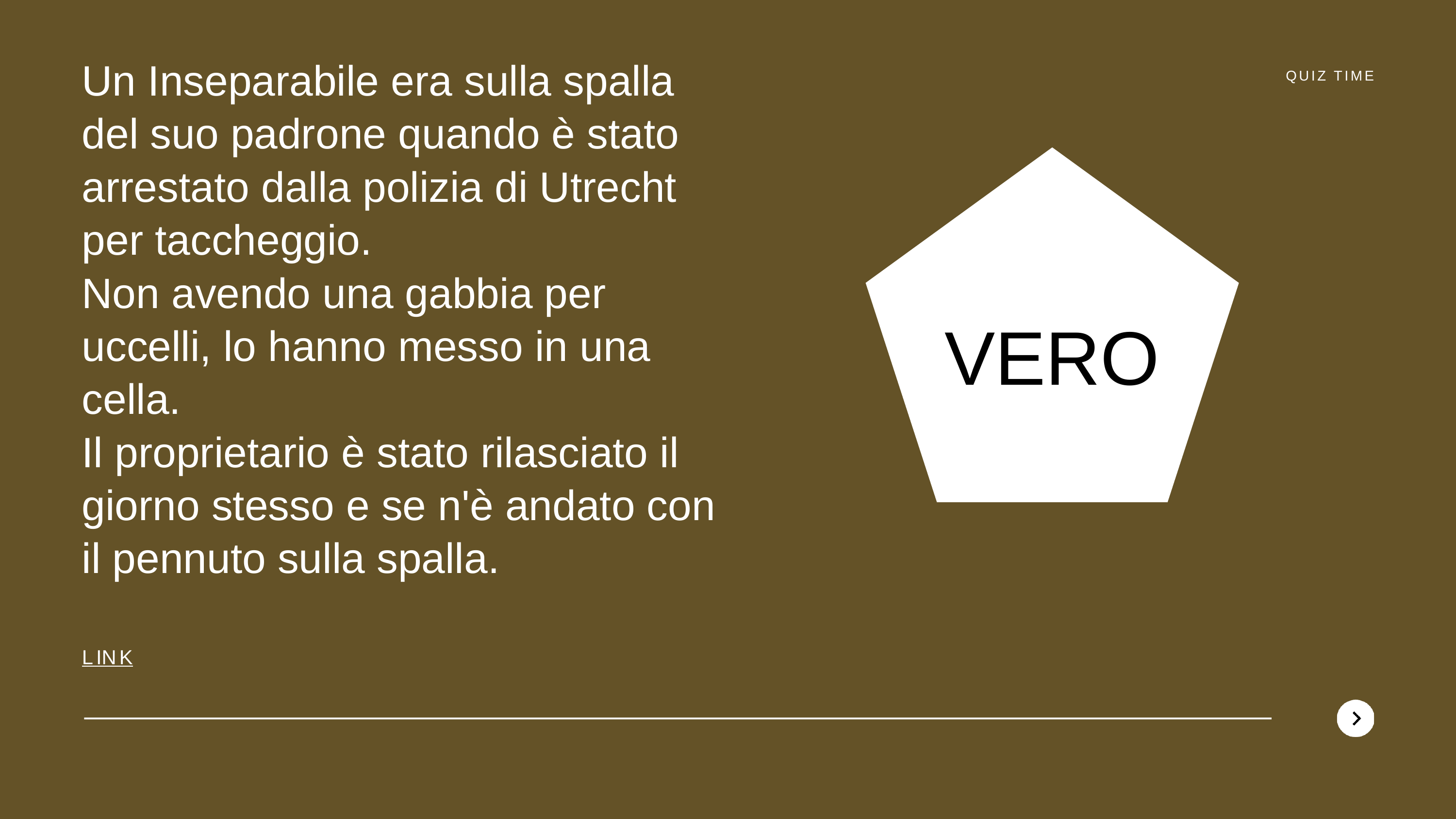

Un Inseparabile era sulla spalla del suo padrone quando è stato arrestato dalla polizia di Utrecht per taccheggio.
Non avendo una gabbia per uccelli, lo hanno messo in una cella.
Il proprietario è stato rilasciato il giorno stesso e se n'è andato con il pennuto sulla spalla.

QUIZ TIME

VERO
LINK